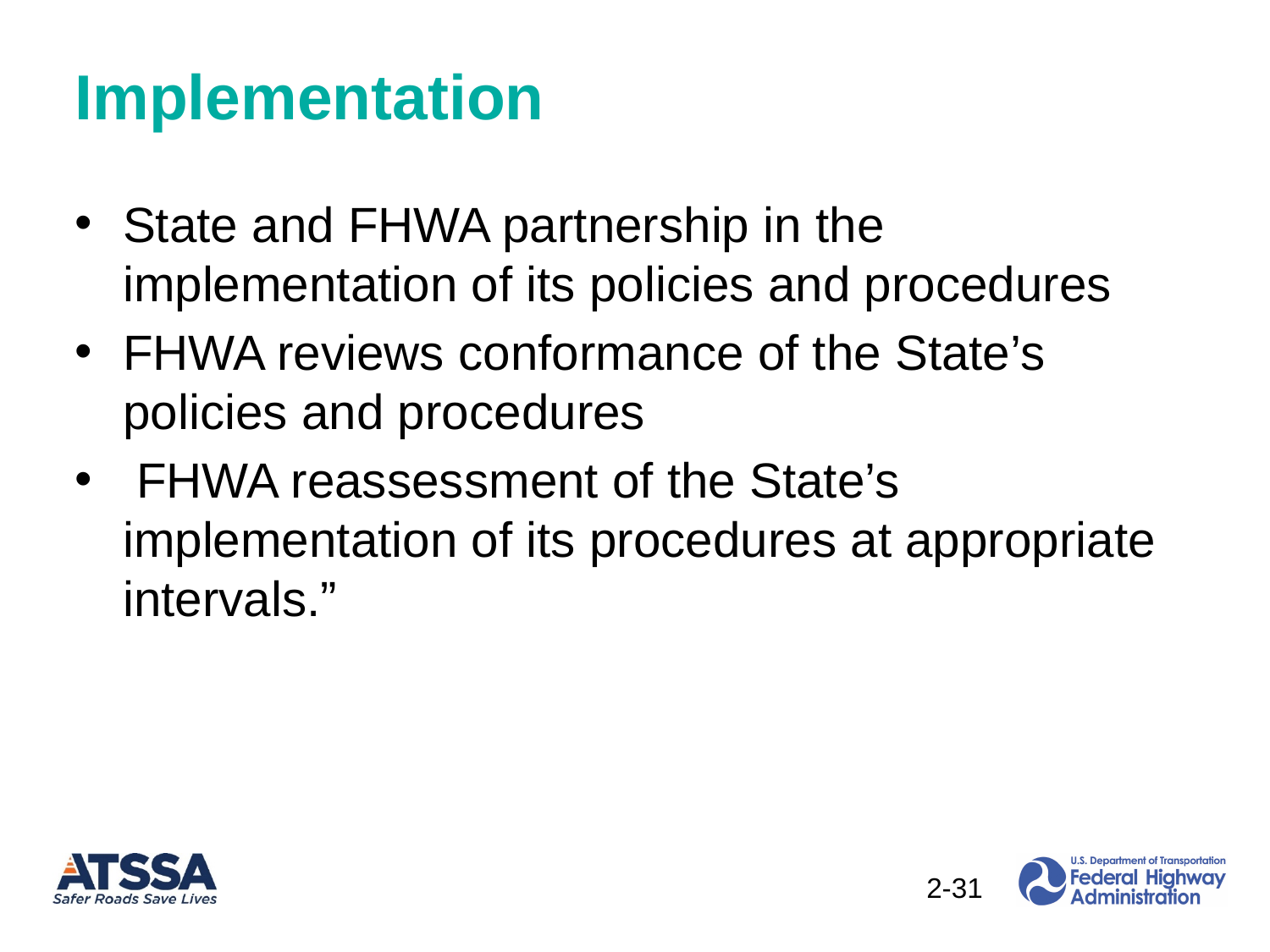

# Implementation
State and FHWA partnership in the implementation of its policies and procedures
FHWA reviews conformance of the State’s policies and procedures
 FHWA reassessment of the State’s implementation of its procedures at appropriate intervals.”